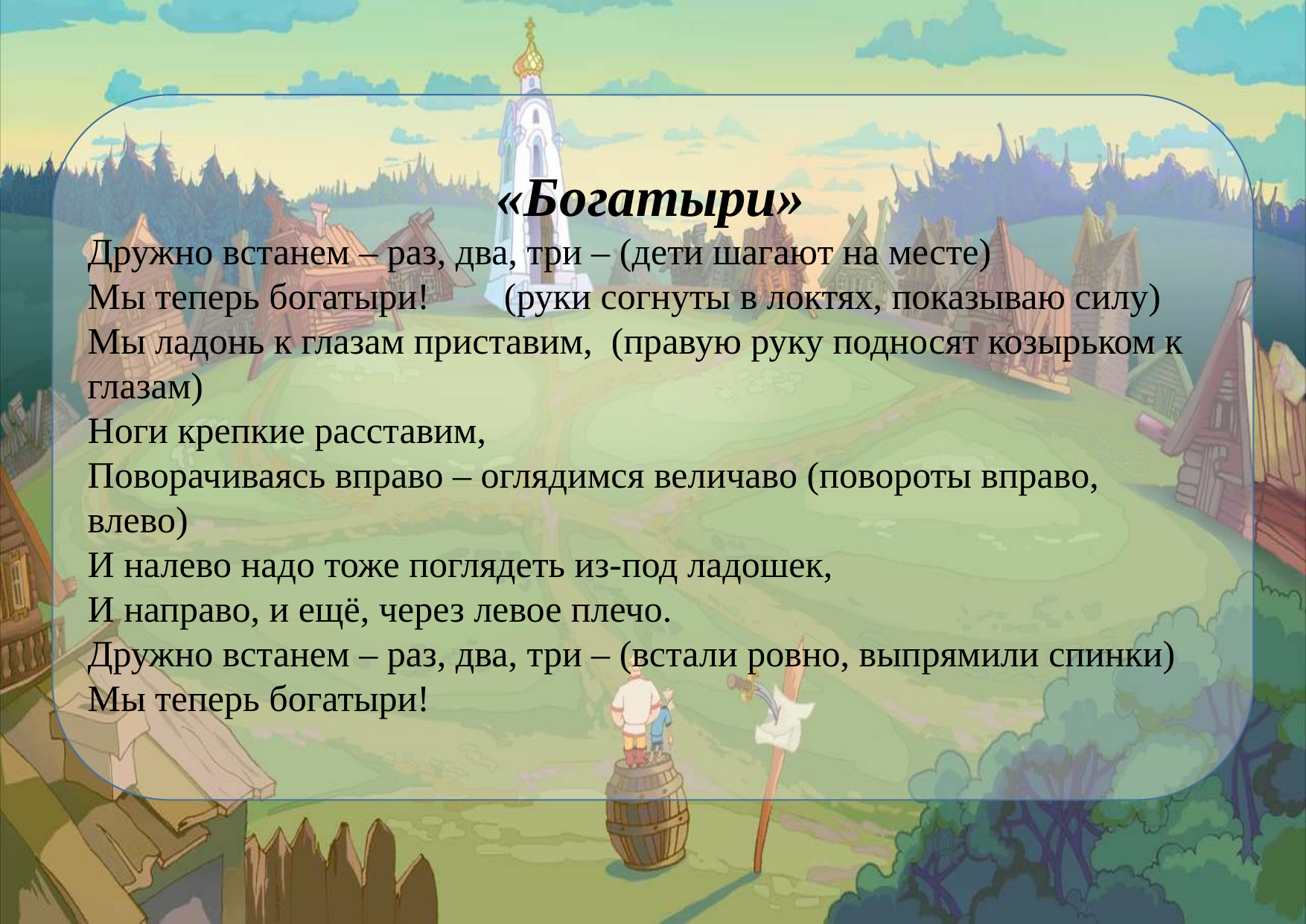

«Богатыри»
Дружно встанем – раз, два, три – (дети шагают на месте)
Мы теперь богатыри!        (руки согнуты в локтях, показываю силу) 
Мы ладонь к глазам приставим,  (правую руку подносят козырьком к глазам)
Ноги крепкие расставим,
Поворачиваясь вправо – оглядимся величаво (повороты вправо, влево)
И налево надо тоже поглядеть из-под ладошек,
И направо, и ещё, через левое плечо.
Дружно встанем – раз, два, три – (встали ровно, выпрямили спинки)
Мы теперь богатыри!